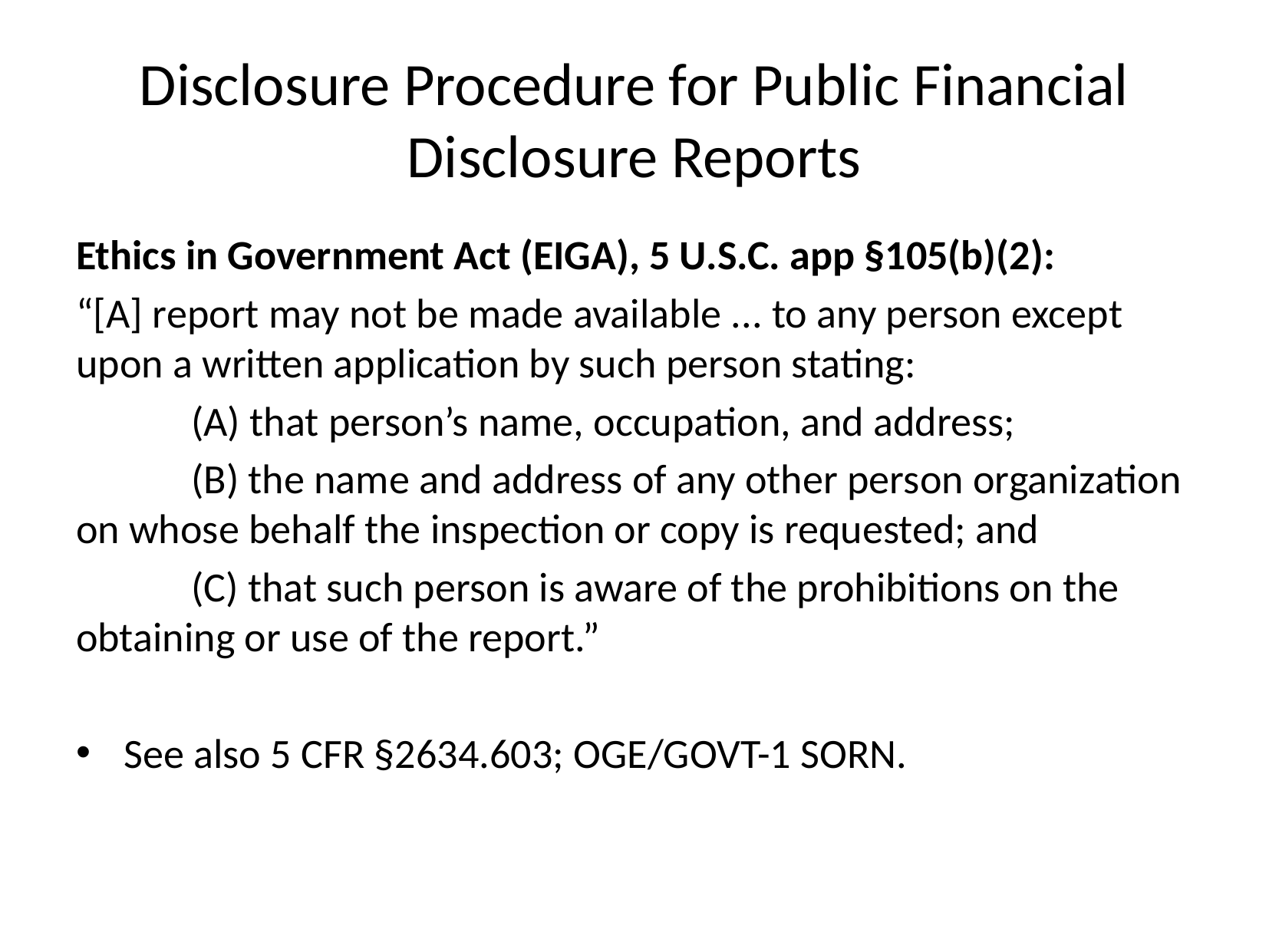

# Disclosure Procedure for Public Financial Disclosure Reports
Ethics in Government Act (EIGA), 5 U.S.C. app §105(b)(2):
“[A] report may not be made available ... to any person except upon a written application by such person stating:
	(A) that person’s name, occupation, and address;
	(B) the name and address of any other person organization on whose behalf the inspection or copy is requested; and
	(C) that such person is aware of the prohibitions on the obtaining or use of the report.”

See also 5 CFR §2634.603; OGE/GOVT-1 SORN.